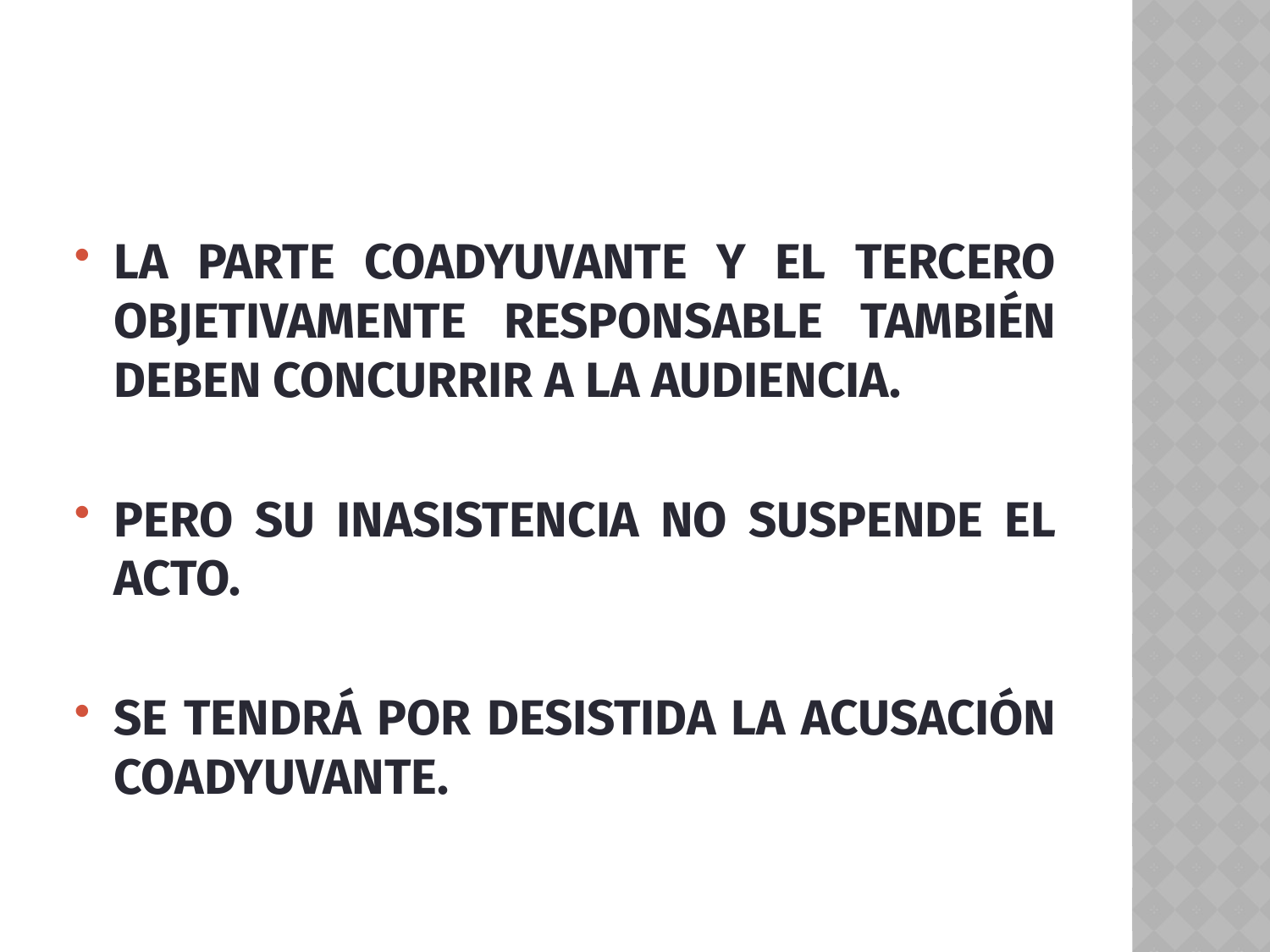

#
LA PARTE COADYUVANTE Y EL TERCERO OBJETIVAMENTE RESPONSABLE TAMBIÉN DEBEN CONCURRIR A LA AUDIENCIA.

PERO SU INASISTENCIA NO SUSPENDE EL ACTO.

SE TENDRÁ POR DESISTIDA LA ACUSACIÓN COADYUVANTE.